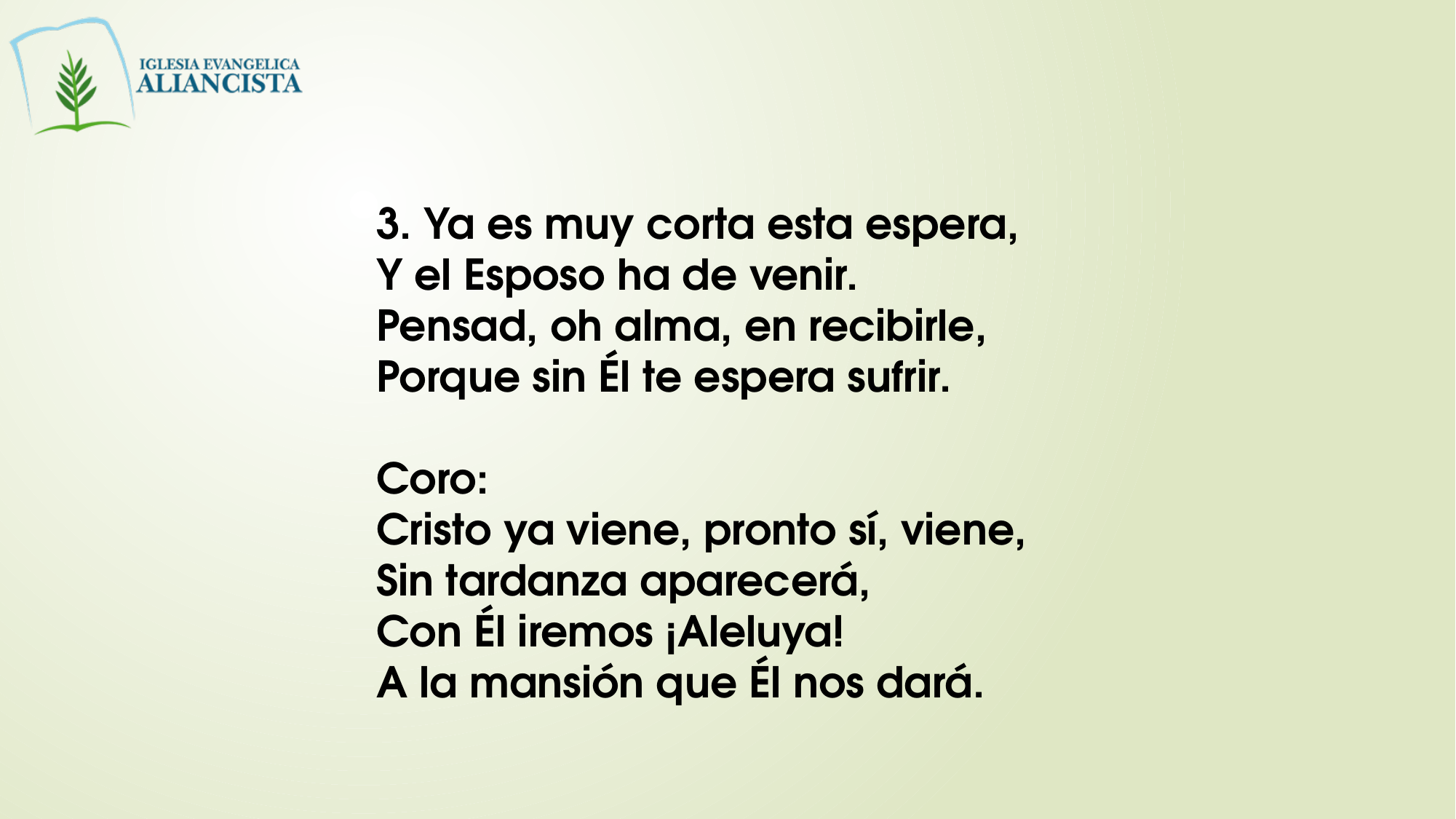

3. Ya es muy corta esta espera,
Y el Esposo ha de venir.
Pensad, oh alma, en recibirle,
Porque sin Él te espera sufrir.

Coro:
Cristo ya viene, pronto sí, viene,
Sin tardanza aparecerá,
Con Él iremos ¡Aleluya!
A la mansión que Él nos dará.